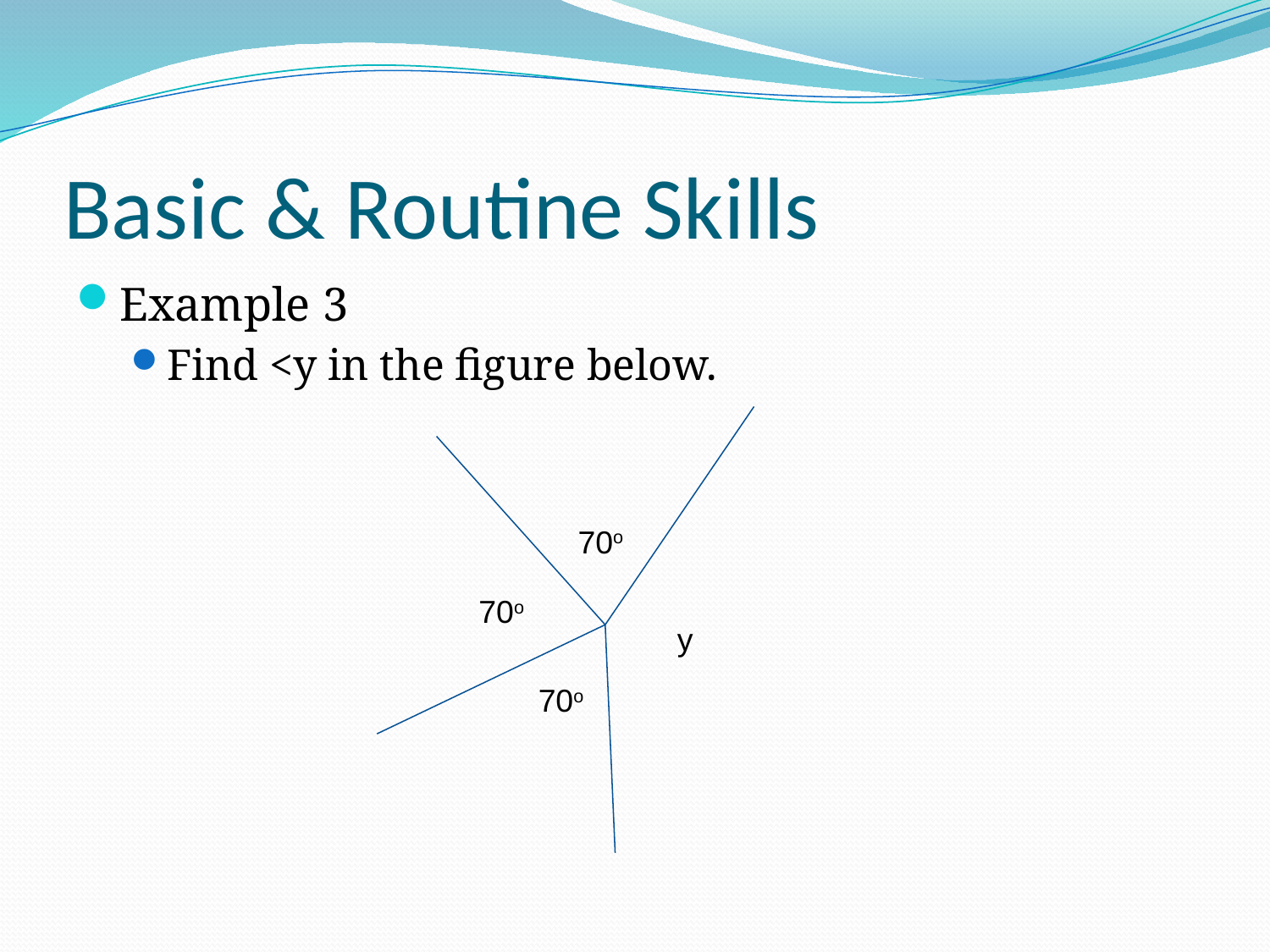

# Basic & Routine Skills
Example 3
Find <y in the figure below.

70o
70o
y
70o